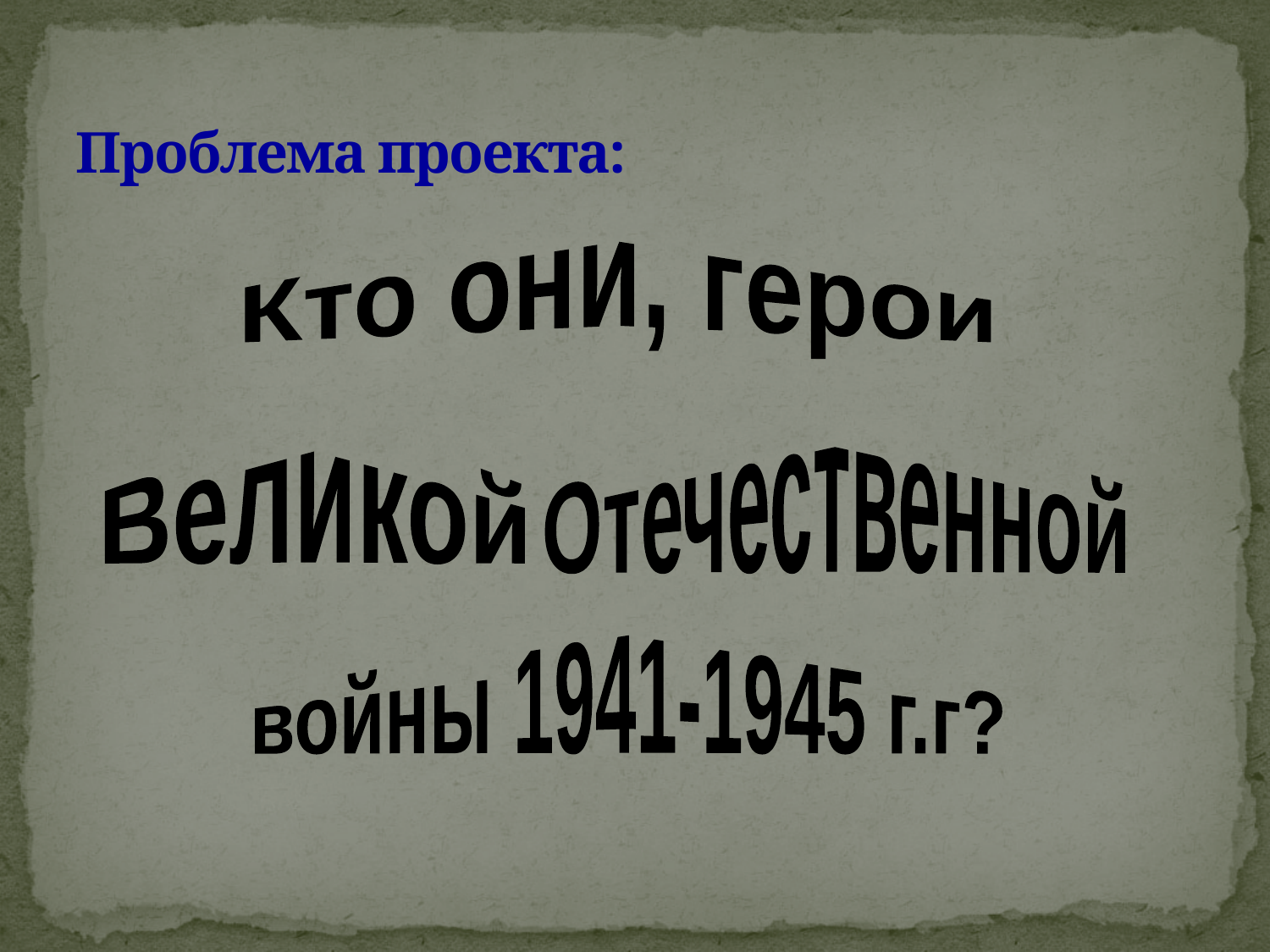

# Проблема проекта:
Кто они, герои
Отечественной
Великой
войны 1941-1945 г.г?